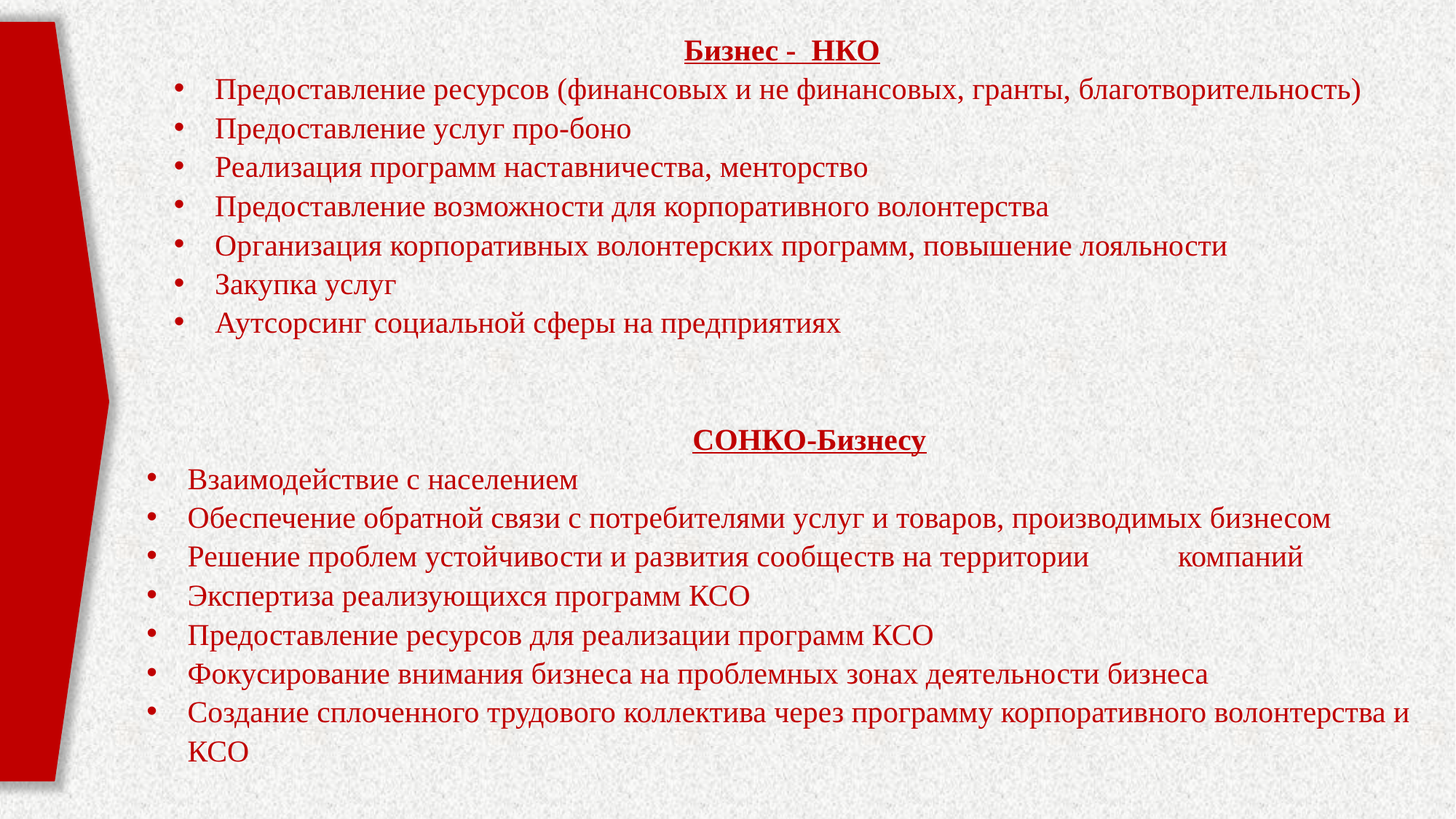

Бизнес -  НКО
Предоставление ресурсов (финансовых и не финансовых, гранты, благотворительность)
Предоставление услуг про-боно
Реализация программ наставничества, менторство
Предоставление возможности для корпоративного волонтерства
Организация корпоративных волонтерских программ, повышение лояльности
Закупка услуг
Аутсорсинг социальной сферы на предприятиях

СОНКО-Бизнесу
Взаимодействие с населением
Обеспечение обратной связи с потребителями услуг и товаров, производимых бизнесом
Решение проблем устойчивости и развития сообществ на территории 	 компаний
Экспертиза реализующихся программ КСО
Предоставление ресурсов для реализации программ КСО
Фокусирование внимания бизнеса на проблемных зонах деятельности бизнеса
Создание сплоченного трудового коллектива через программу корпоративного волонтерства и КСО